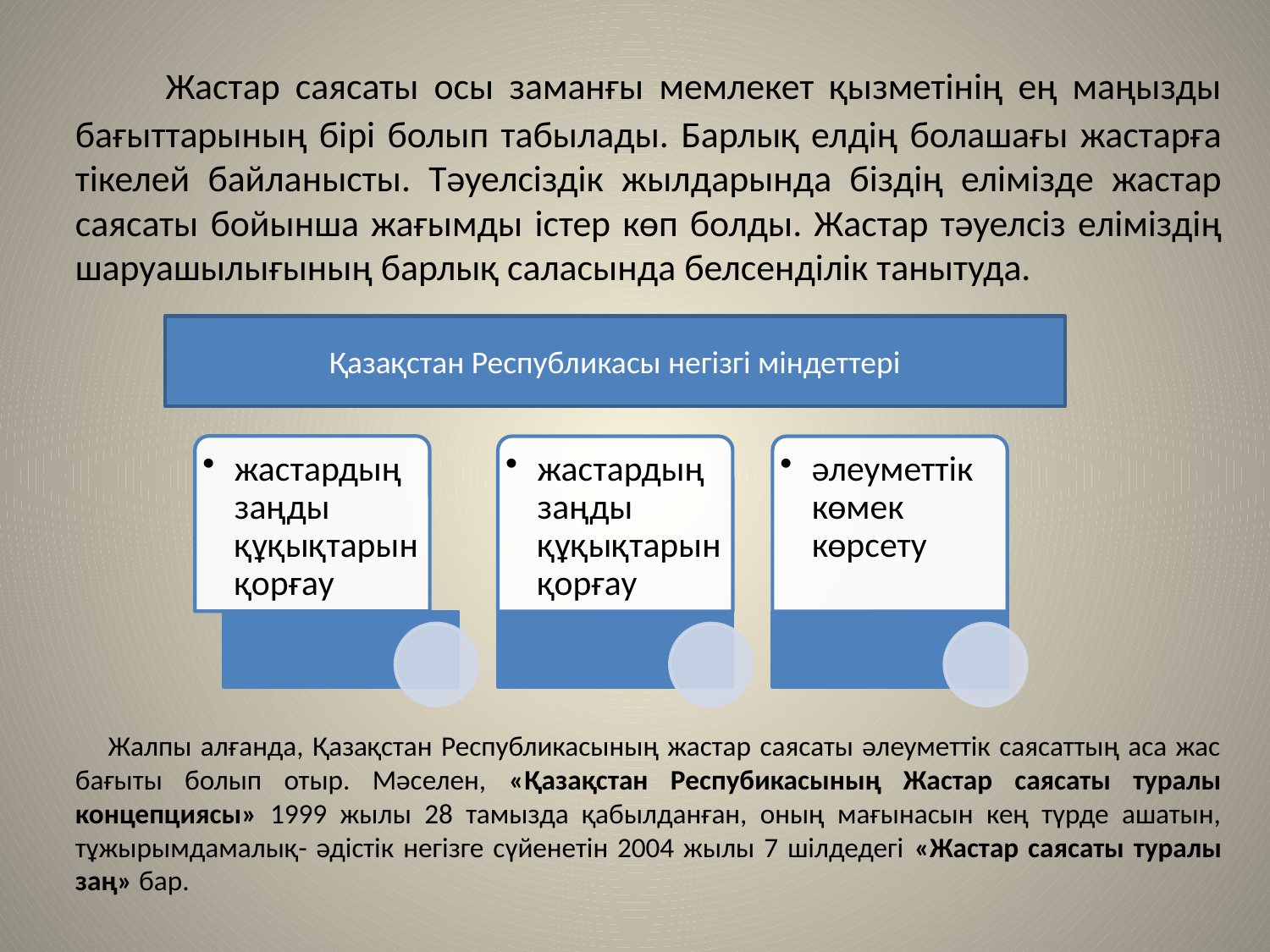

Жастар саясаты осы заманғы мемлекет қызметінің ең маңызды бағыттарының бірі болып табылады. Барлық елдің болашағы жастарға тікелей байланысты. Тәуелсіздік жылдарында біздің елімізде жастар саясаты бойынша жағымды істер көп болды. Жастар тәуелсіз еліміздің шаруашылығының барлық саласында белсенділік танытуда.

         Жалпы алғанда, Қазақстан Республикасының жастар саясаты әлеуметтік саясаттың аса жас бағыты болып отыр. Мәселен, «Қазақстан Респубикасының Жастар саясаты туралы концепциясы» 1999 жылы 28 тамызда қабылданған, оның мағынасын кең түрде ашатын, тұжырымдамалық- әдістік негізге сүйенетін 2004 жылы 7 шілдедегі «Жастар саясаты туралы заң» бар.

Қазақстан Республикасы негізгі міндеттері
жастардың заңды құқықтарын қорғау

жастардың заңды құқықтарын қорғау

әлеуметтік көмек көрсету